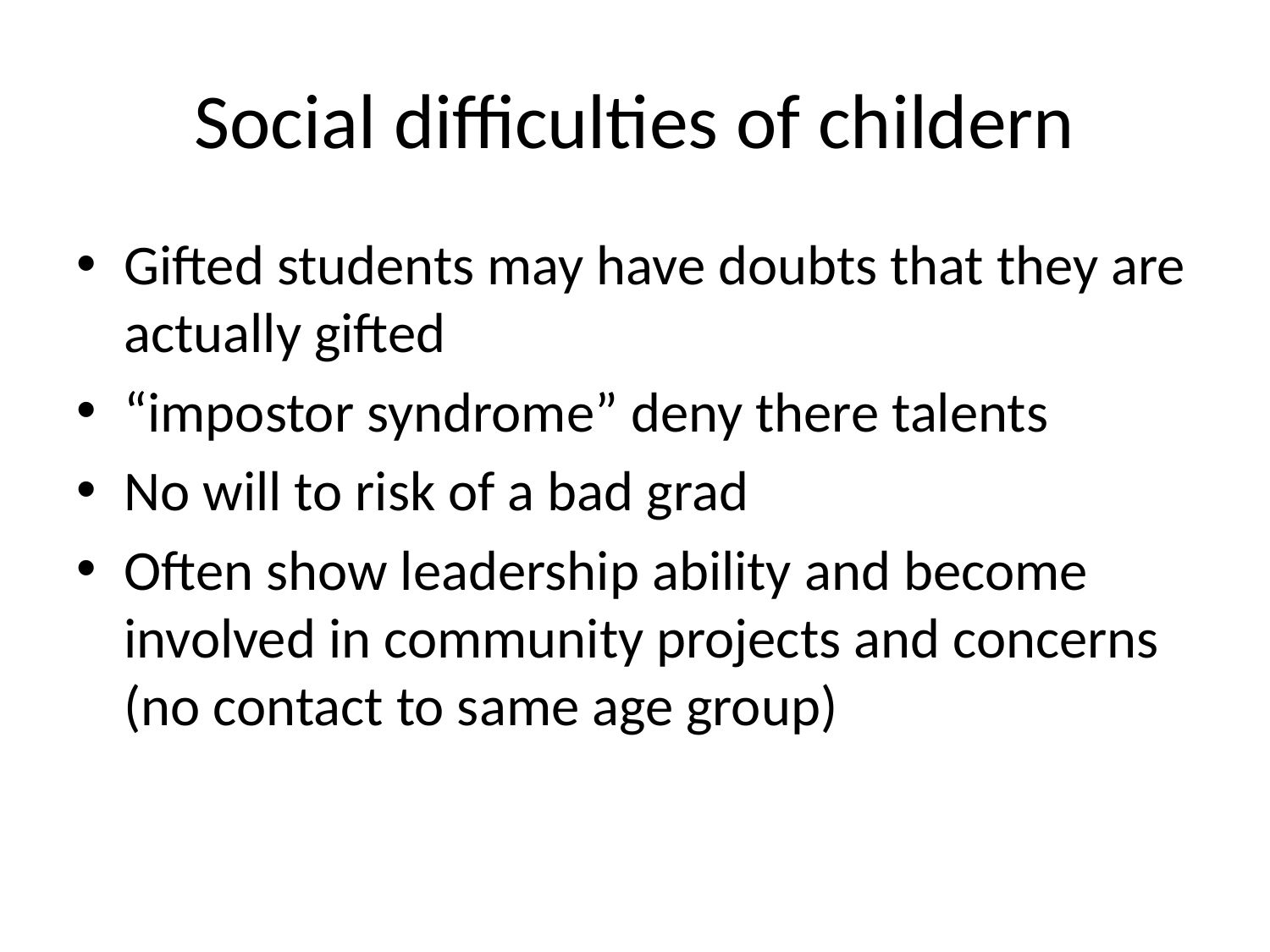

# Social difficulties of childern
Gifted students may have doubts that they are actually gifted
“impostor syndrome” deny there talents
No will to risk of a bad grad
Often show leadership ability and become involved in community projects and concerns (no contact to same age group)